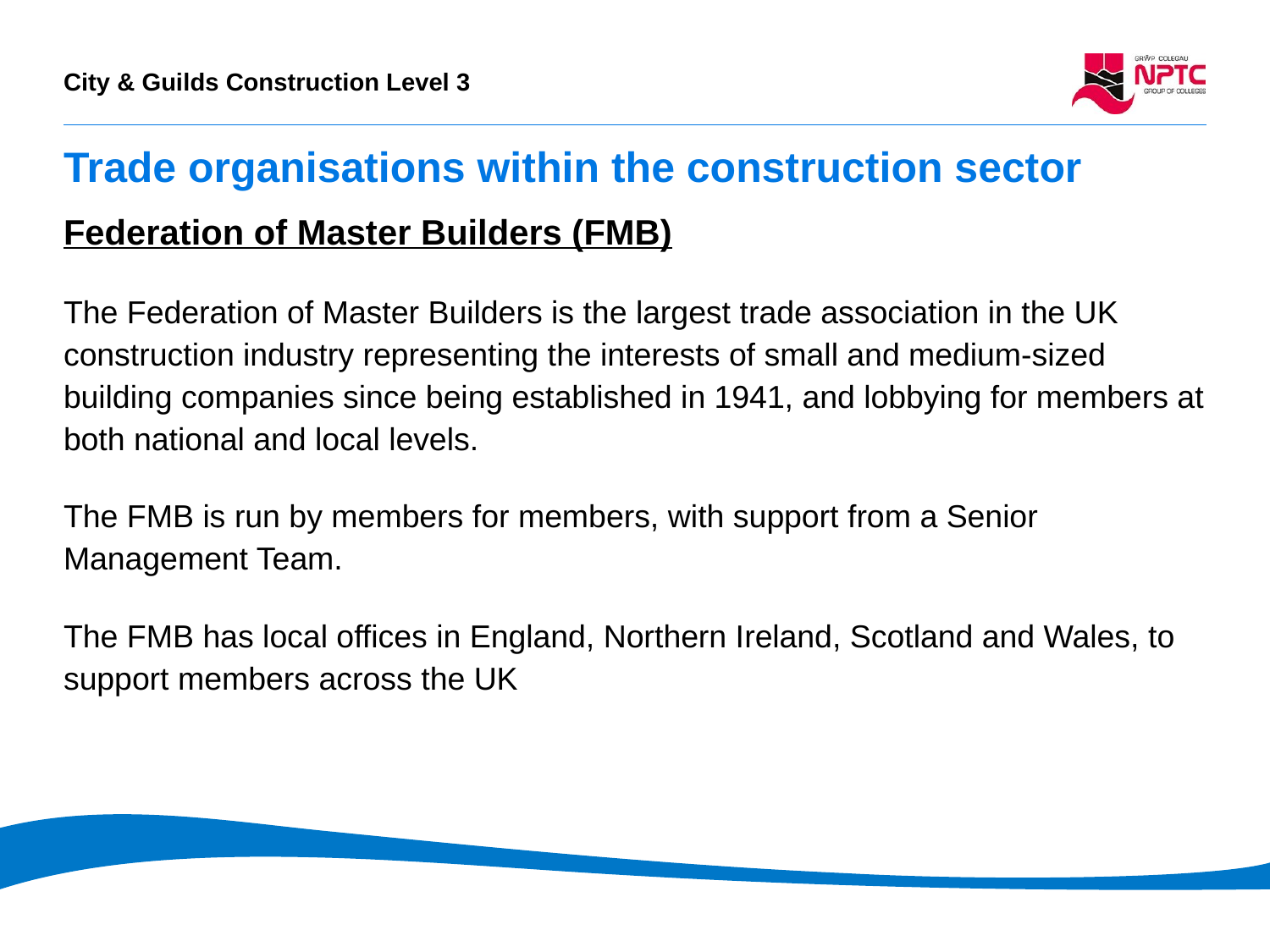

# Trade organisations within the construction sector
Federation of Master Builders (FMB)
The Federation of Master Builders is the largest trade association in the UK construction industry representing the interests of small and medium-sized building companies since being established in 1941, and lobbying for members at both national and local levels.
The FMB is run by members for members, with support from a Senior Management Team.
The FMB has local offices in England, Northern Ireland, Scotland and Wales, to support members across the UK